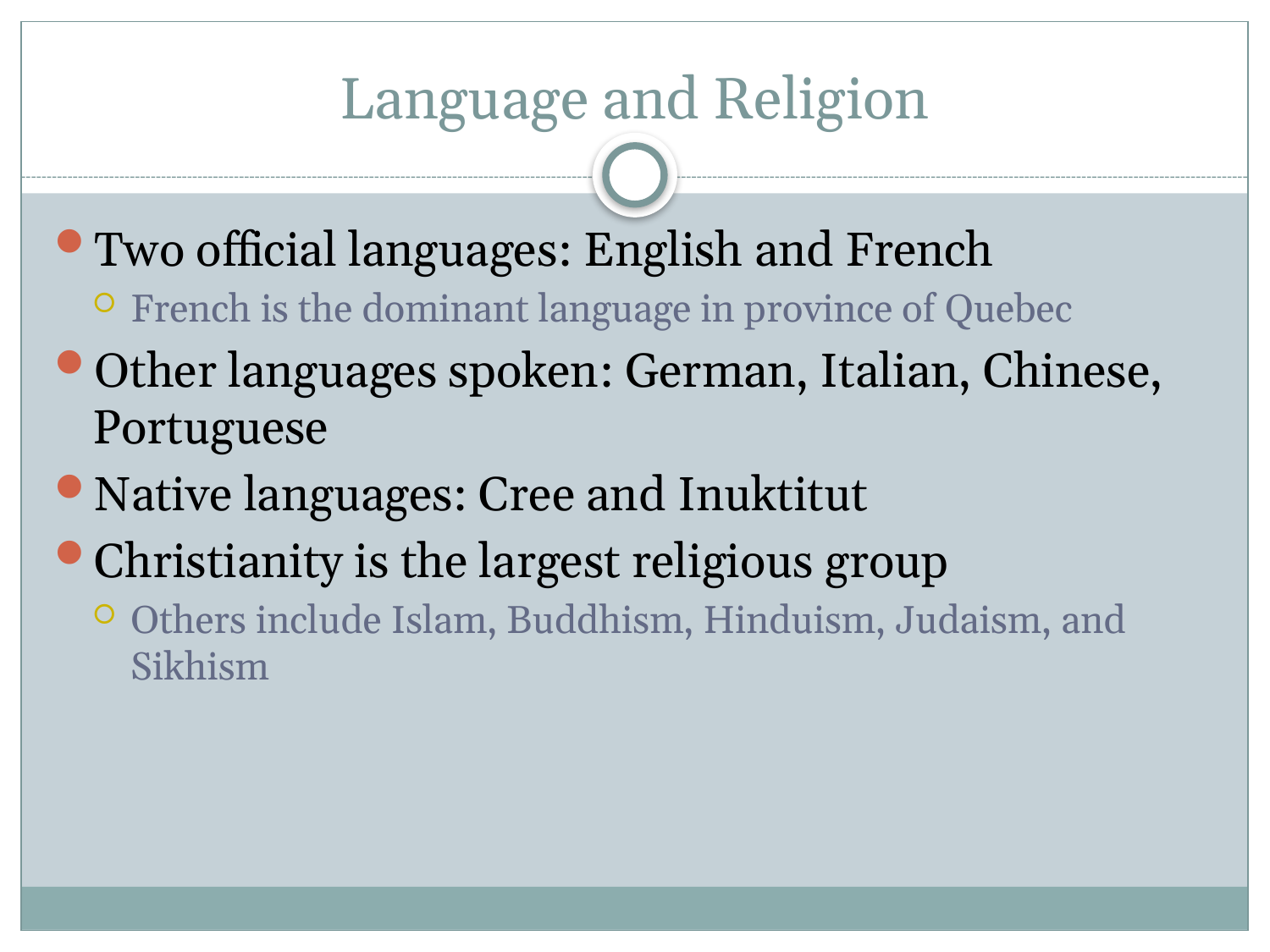

# Language and Religion
Two official languages: English and French
French is the dominant language in province of Quebec
Other languages spoken: German, Italian, Chinese, Portuguese
Native languages: Cree and Inuktitut
Christianity is the largest religious group
Others include Islam, Buddhism, Hinduism, Judaism, and Sikhism